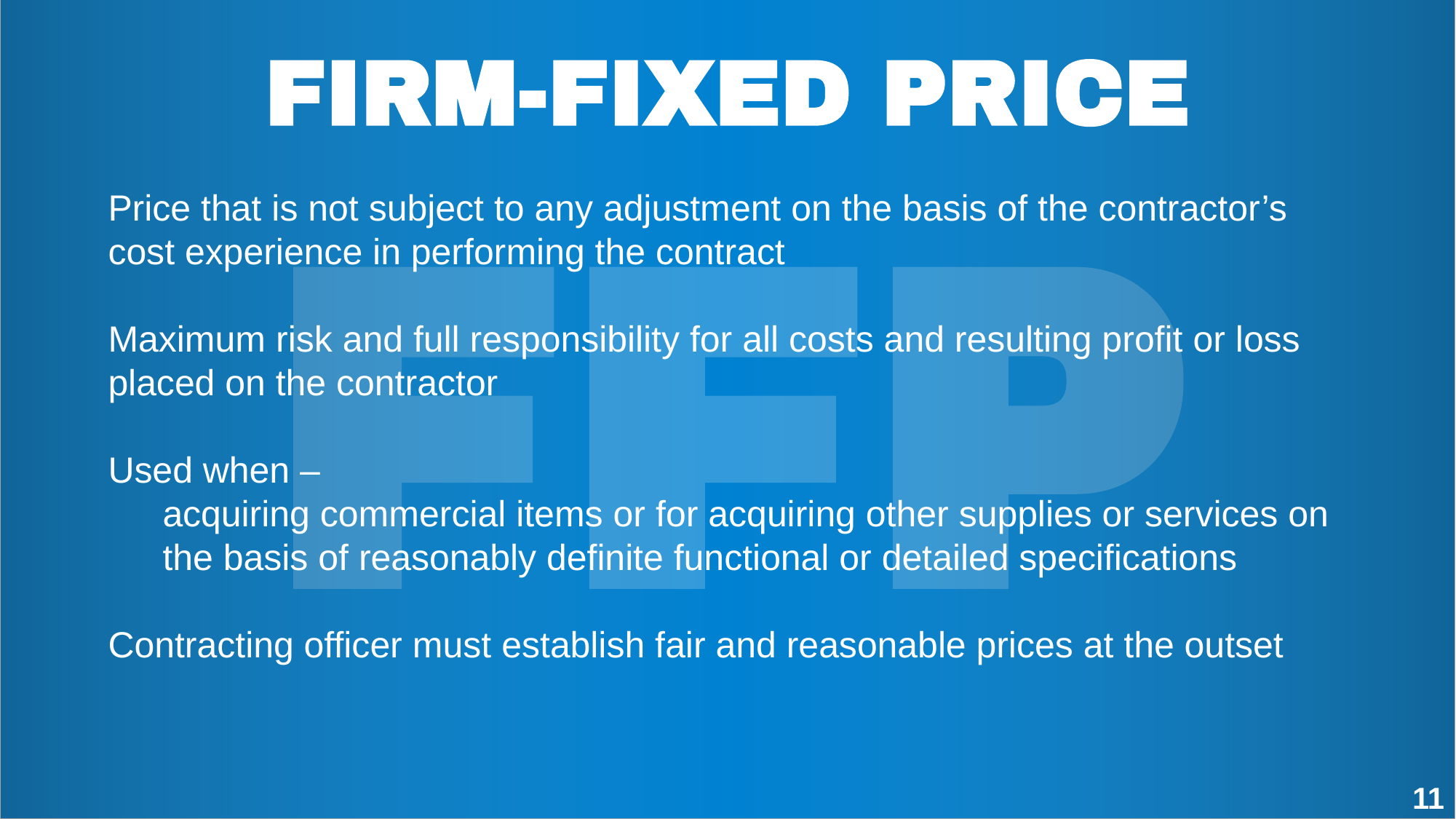

FIRM-FIXED PRICE
FFP
Price that is not subject to any adjustment on the basis of the contractor’s cost experience in performing the contract
Maximum risk and full responsibility for all costs and resulting profit or loss placed on the contractor
Used when –
acquiring commercial items or for acquiring other supplies or services on the basis of reasonably definite functional or detailed specifications
Contracting officer must establish fair and reasonable prices at the outset
11